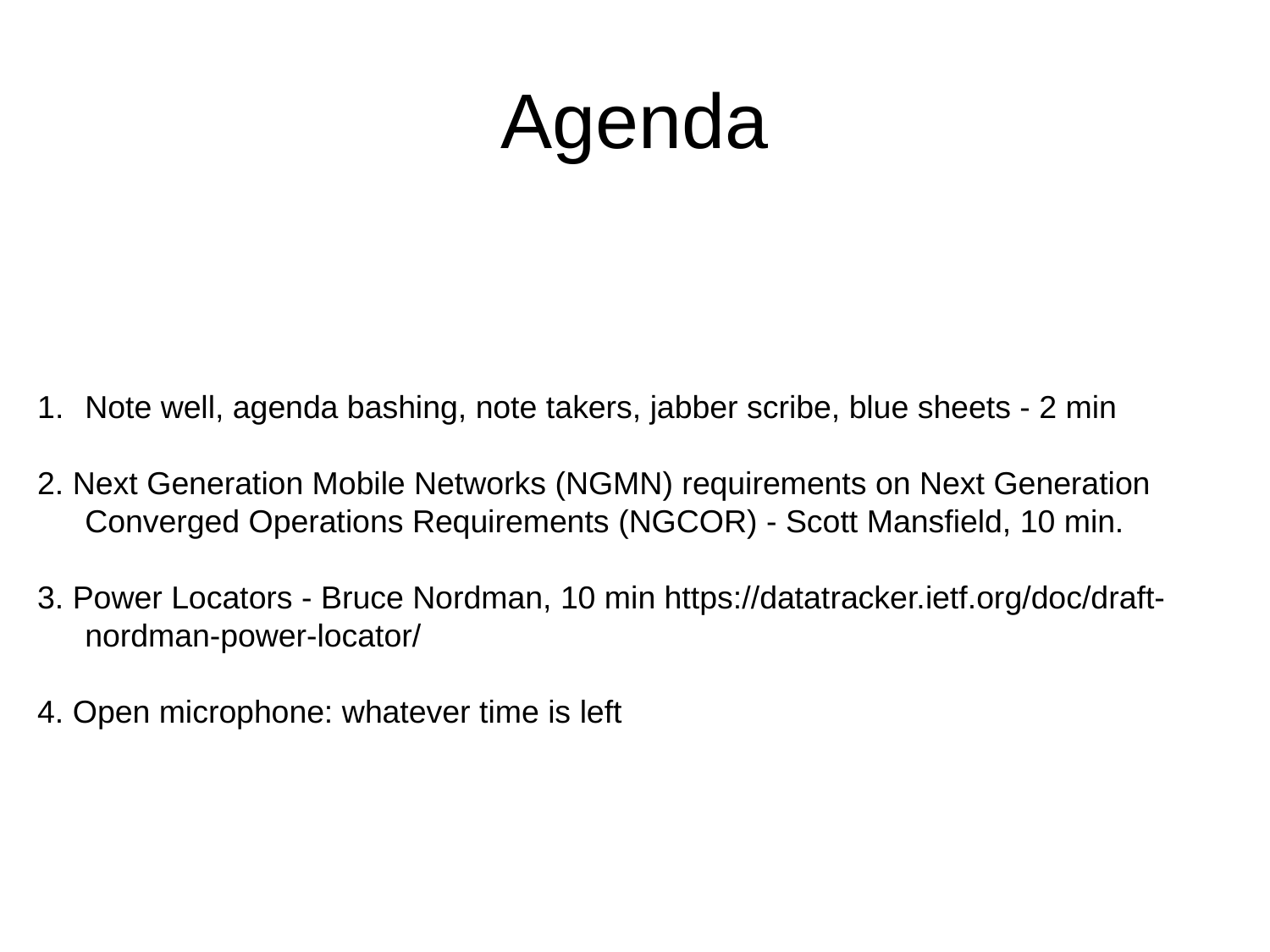

# Agenda
Note well, agenda bashing, note takers, jabber scribe, blue sheets - 2 min

2. Next Generation Mobile Networks (NGMN) requirements on Next Generation Converged Operations Requirements (NGCOR) - Scott Mansfield, 10 min.

3. Power Locators - Bruce Nordman, 10 min https://datatracker.ietf.org/doc/draft-nordman-power-locator/

4. Open microphone: whatever time is left